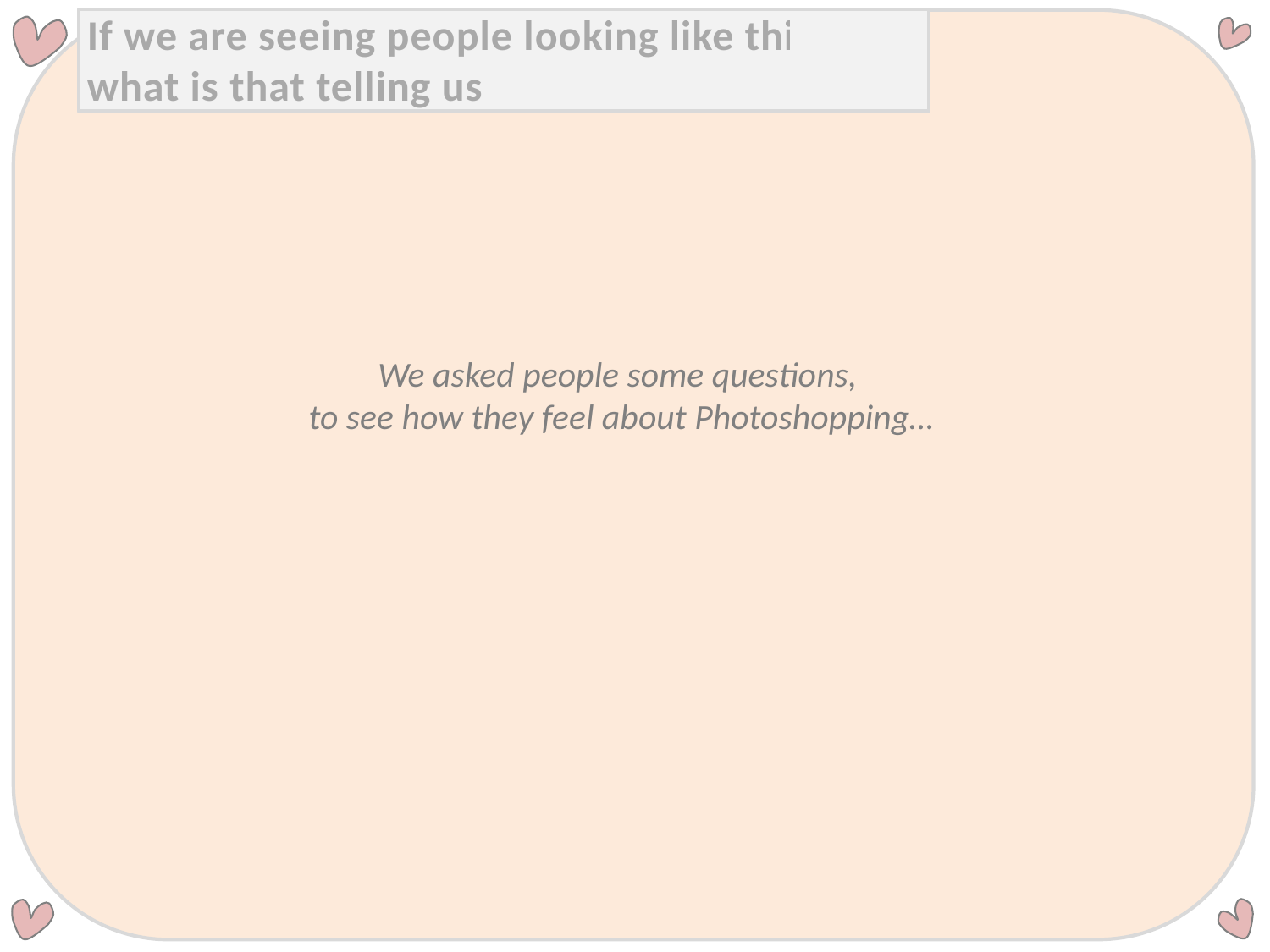

If we are seeing people looking like this,
what is that telling us?

We asked people some questions,
to see how they feel about Photoshopping…